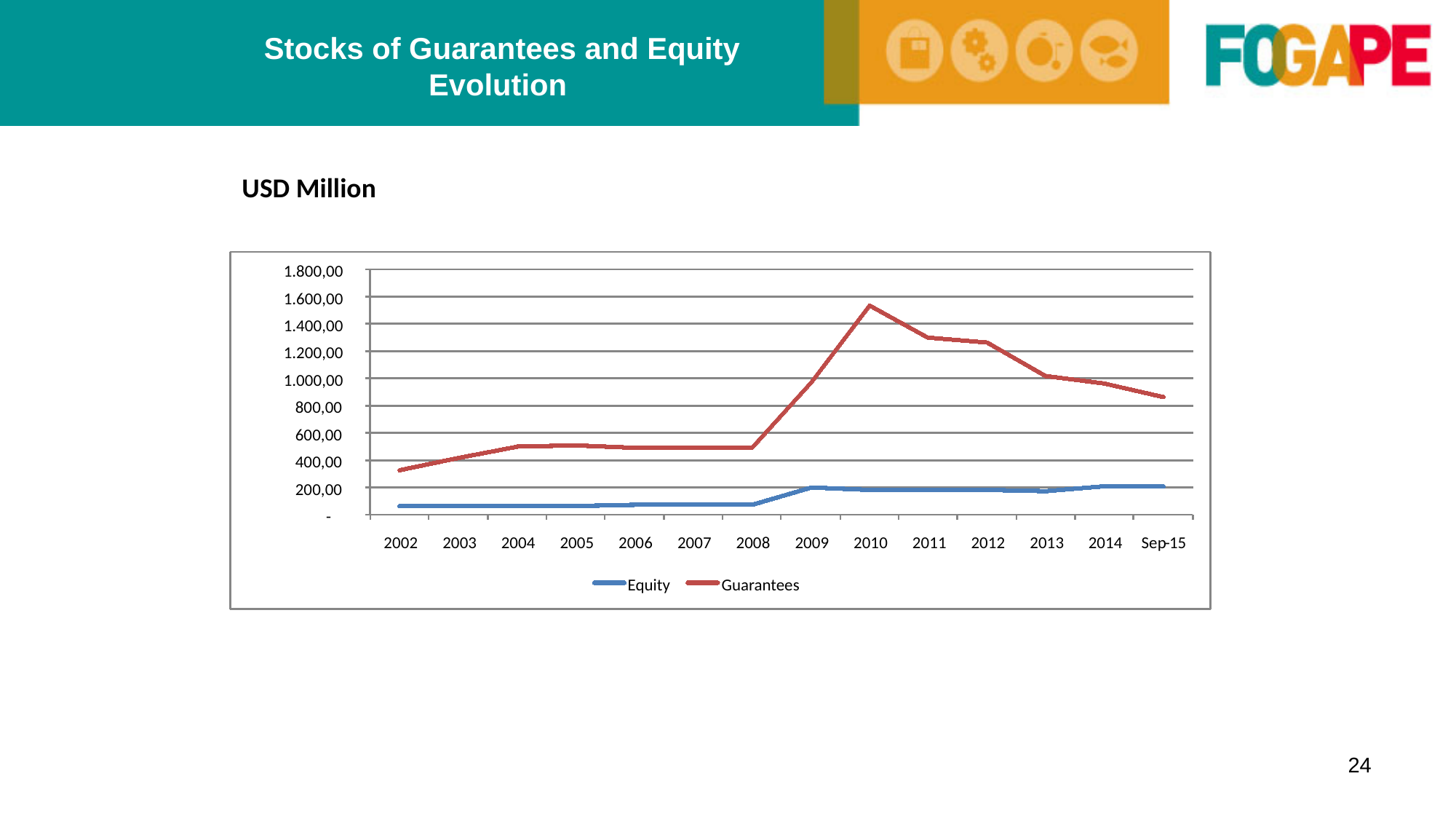

# Stocks of Guarantees and Equity Evolution
USD Million

1.800,00

1.600,00

1.400,00
1.200,00
1.000,00
800,00
600,00
400,00
200,00

-

2002
2003
2004
2005
2006
2007
2008
2009
2010
2011
2012
2013
2014
Sep
-
15
Equity
Guarantees

24